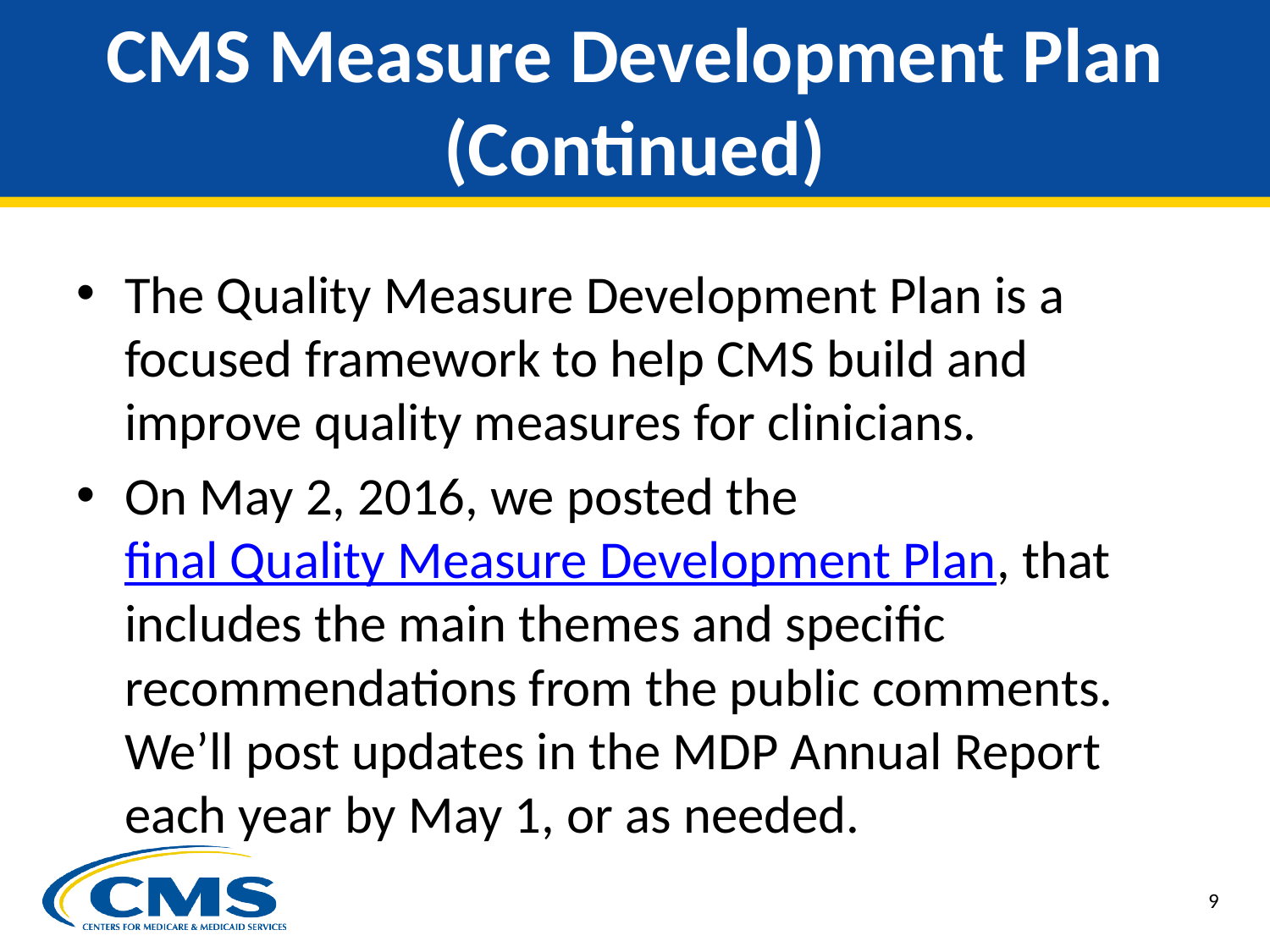

# CMS Measure Development Plan (Continued)
The Quality Measure Development Plan is a focused framework to help CMS build and improve quality measures for clinicians.
On May 2, 2016, we posted the final Quality Measure Development Plan, that includes the main themes and specific recommendations from the public comments. We’ll post updates in the MDP Annual Report each year by May 1, or as needed.